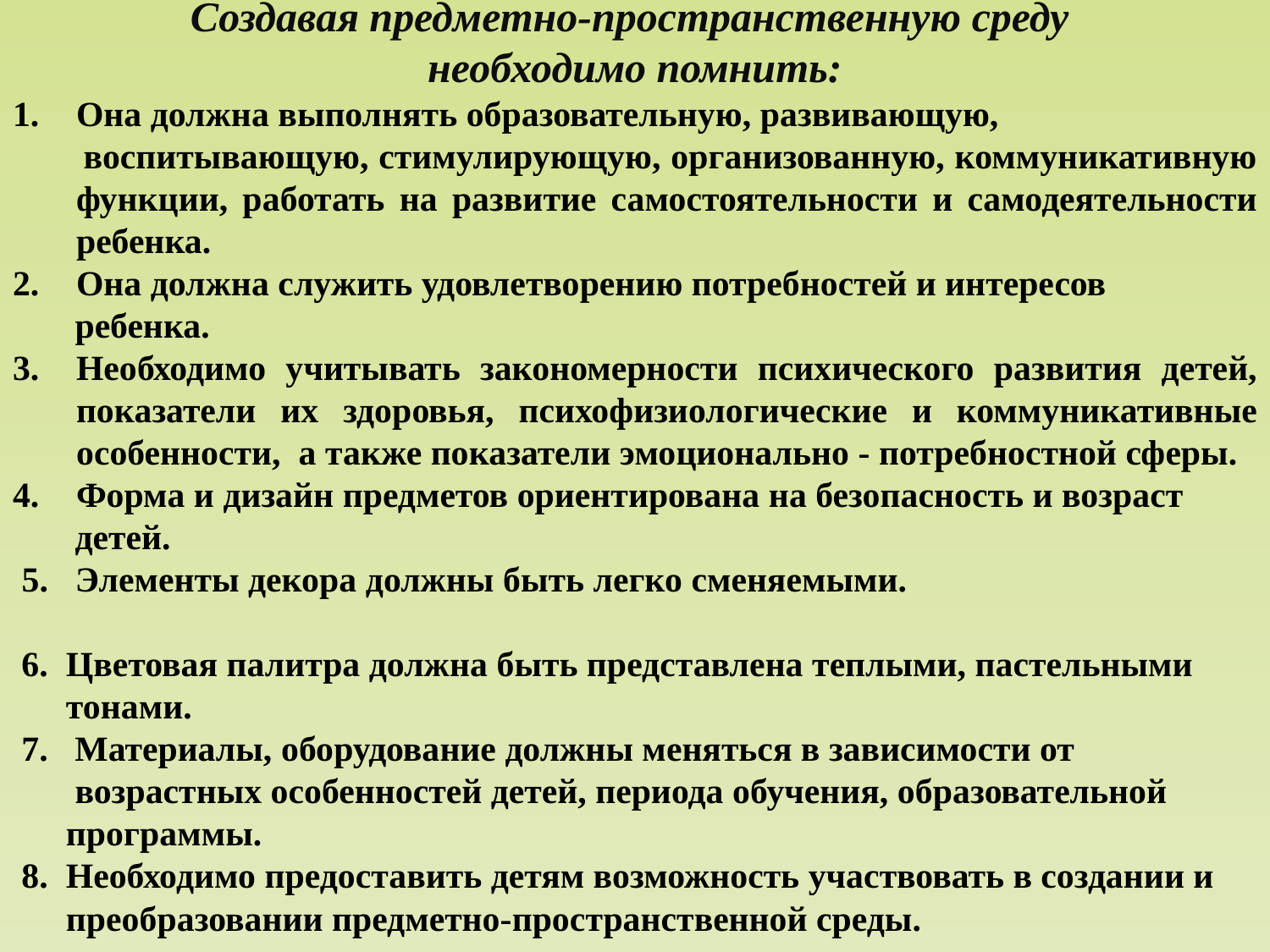

Создавая предметно-пространственную среду
необходимо помнить:
Она должна выполнять образовательную, развивающую,
       воспитывающую, стимулирующую, организованную, коммуникативную функции, работать на развитие самостоятельности и самодеятельности ребенка.
Она должна служить удовлетворению потребностей и интересов
       ребенка.
Необходимо учитывать закономерности психического развития детей, показатели их здоровья, психофизиологические и коммуникативные особенности,  а также показатели эмоционально - потребностной сферы.
Форма и дизайн предметов ориентирована на безопасность и возраст
       детей.
 5.   Элементы декора должны быть легко сменяемыми.
 6.  Цветовая палитра должна быть представлена теплыми, пастельными
      тонами.
 7.   Материалы, оборудование должны меняться в зависимости от
       возрастных особенностей детей, периода обучения, образовательной
      программы.
 8.  Необходимо предоставить детям возможность участвовать в создании и
      преобразовании предметно-пространственной среды.